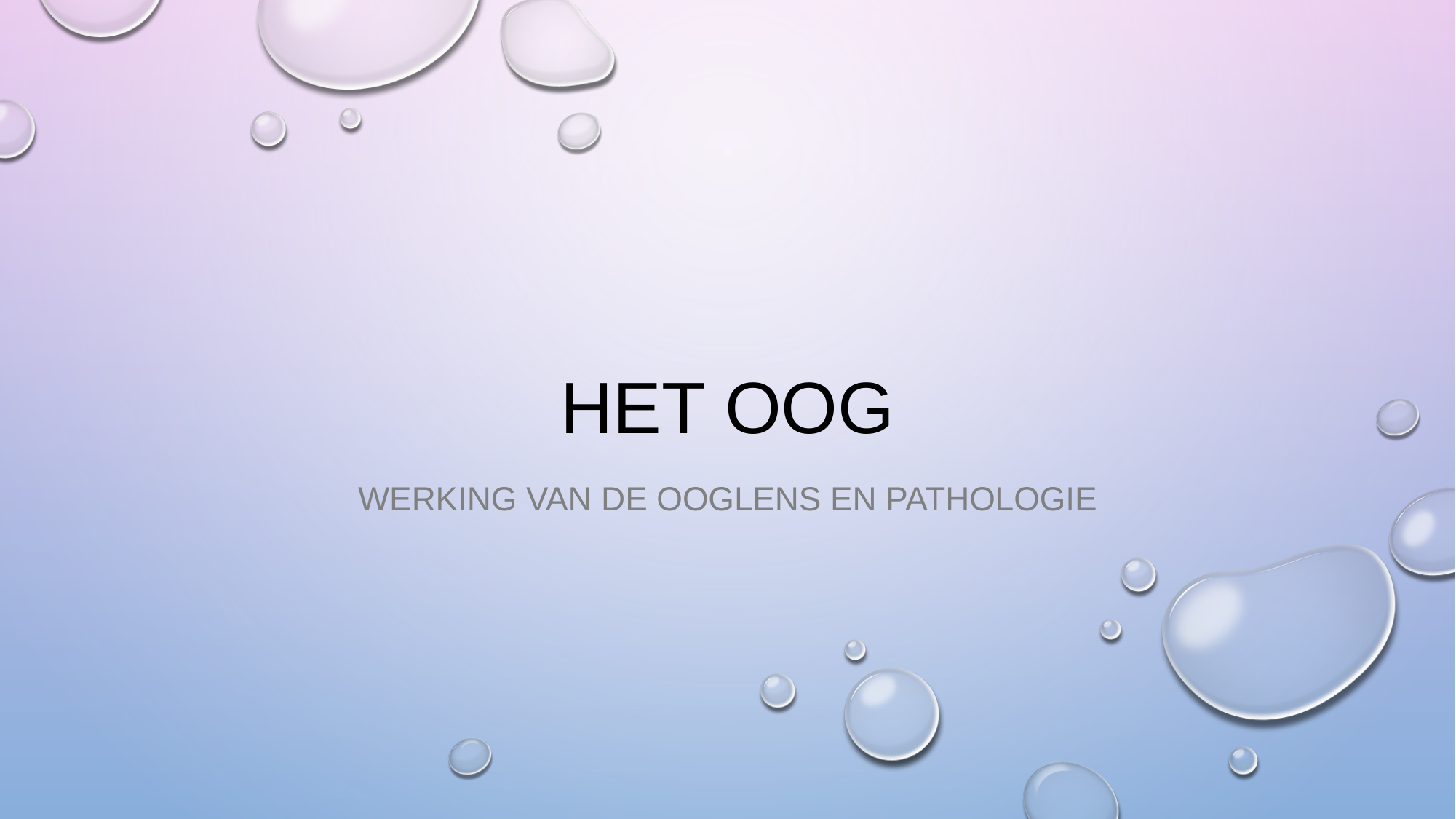

# Het Oog
Werking van de ooglens en pathologie